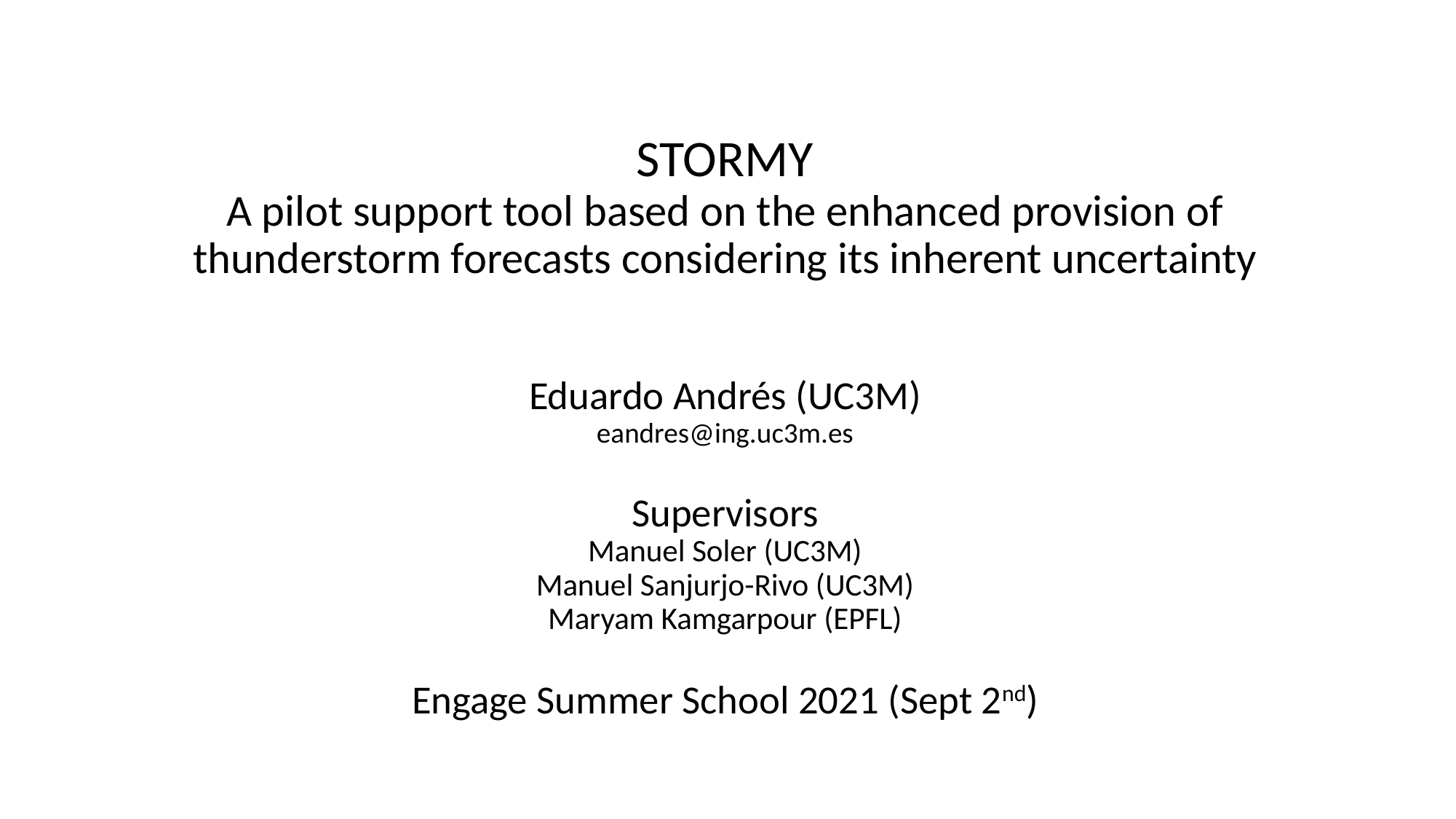

# STORMY A pilot support tool based on the enhanced provision of thunderstorm forecasts considering its inherent uncertainty Eduardo Andrés (UC3M) eandres@ing.uc3m.es Supervisors Manuel Soler (UC3M) Manuel Sanjurjo-Rivo (UC3M) Maryam Kamgarpour (EPFL) Engage Summer School 2021 (Sept 2nd)